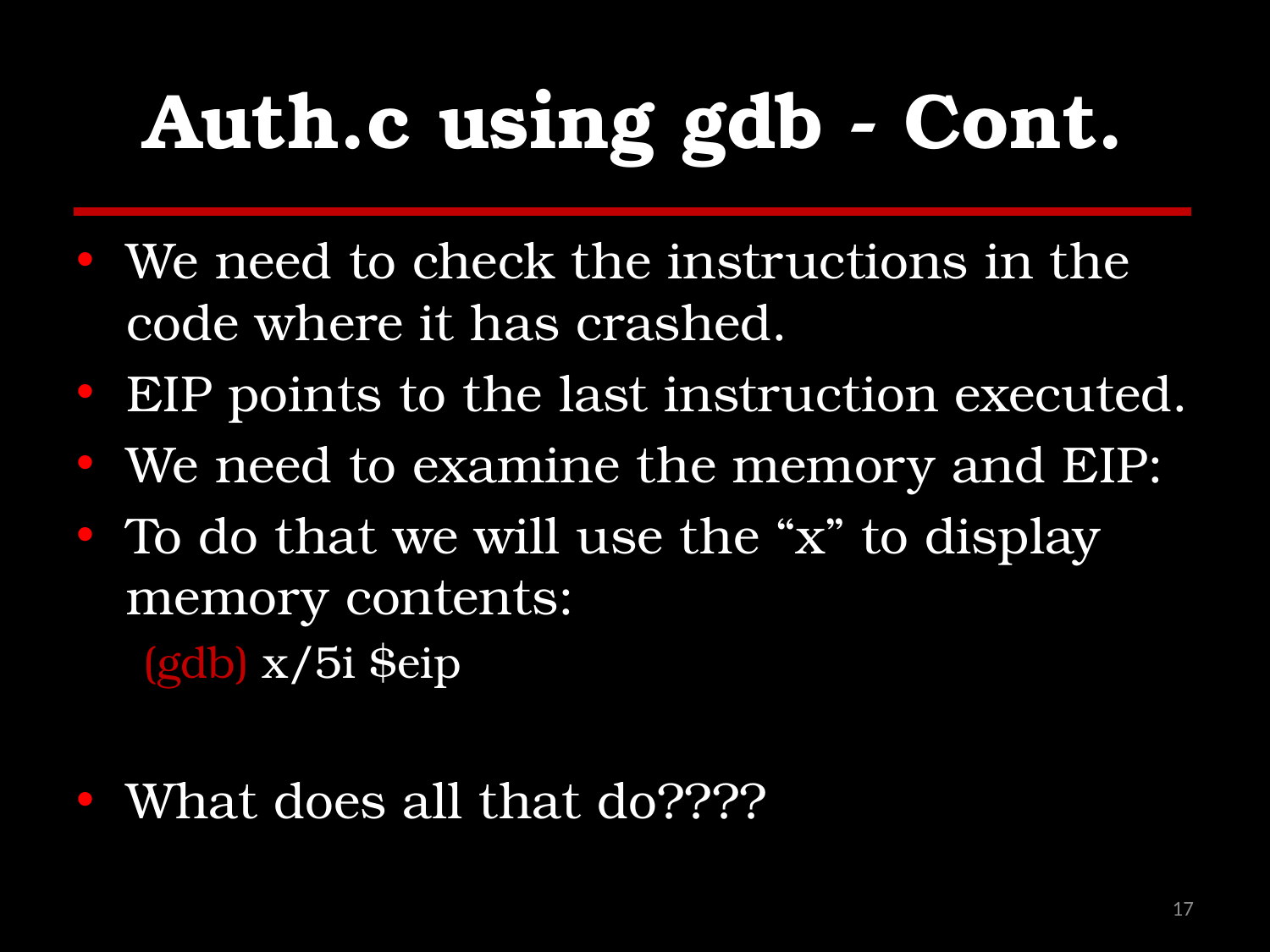

# Auth.c using gdb - Cont.
We need to check the instructions in the code where it has crashed.
EIP points to the last instruction executed.
We need to examine the memory and EIP:
To do that we will use the “x” to display memory contents:
(gdb) x/5i $eip

What does all that do????
17